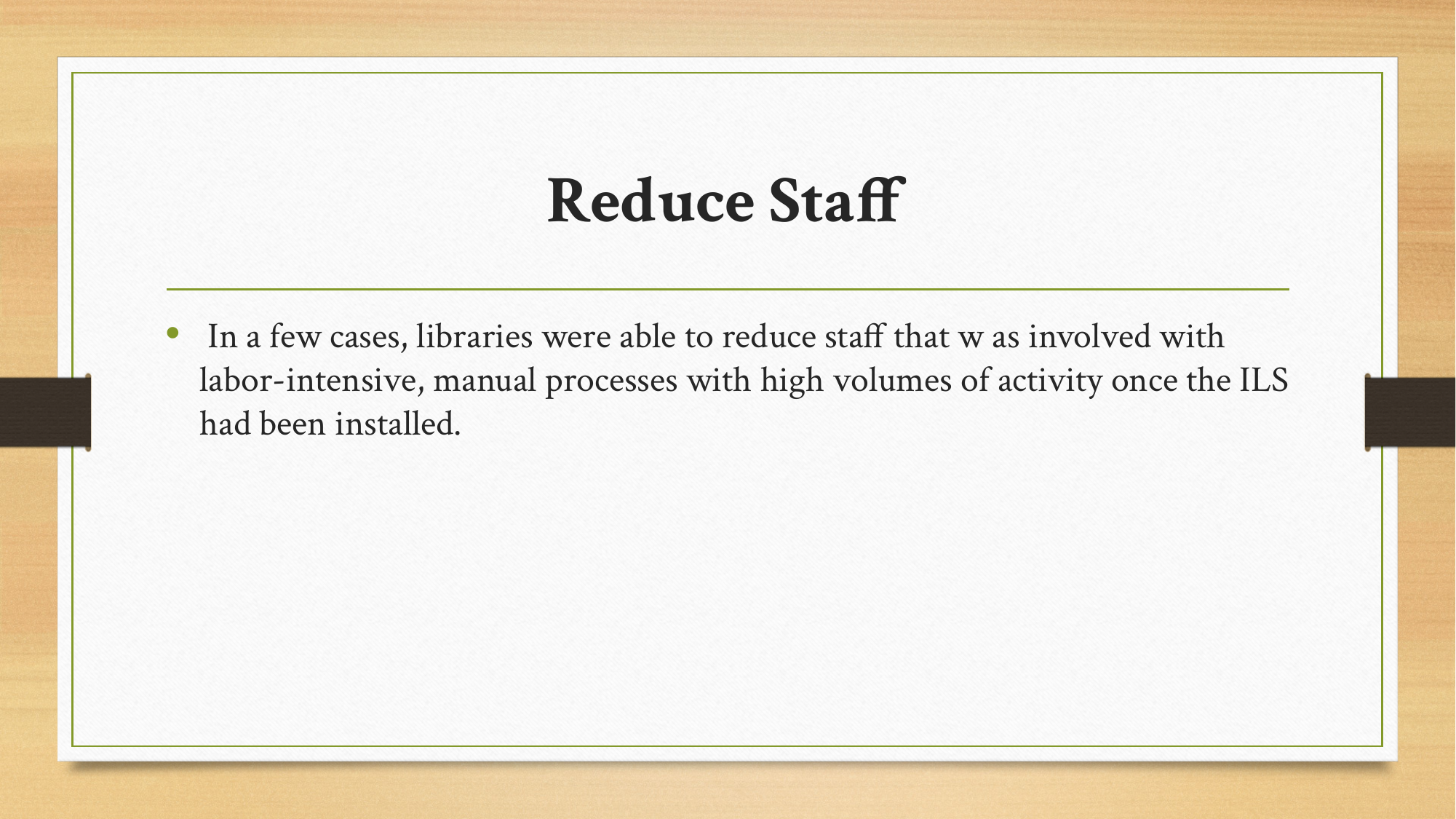

# Reduce Staff
 In a few cases, libraries were able to reduce staff that w as involved with labor-intensive, manual processes with high volumes of activity once the ILS had been installed.